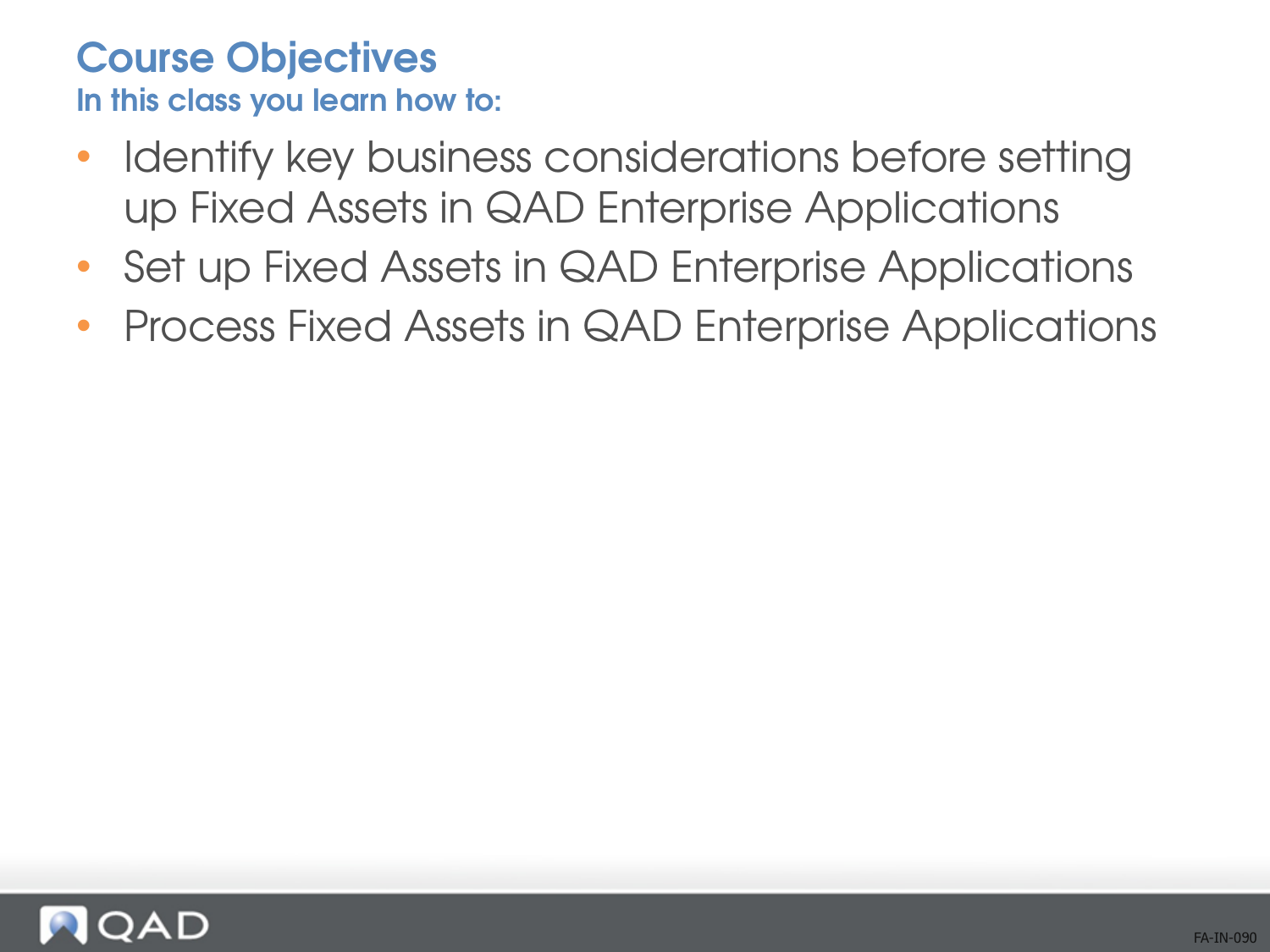

# Course Objectives In this class you learn how to:
Identify key business considerations before setting up Fixed Assets in QAD Enterprise Applications
Set up Fixed Assets in QAD Enterprise Applications
Process Fixed Assets in QAD Enterprise Applications
FA-IN-090